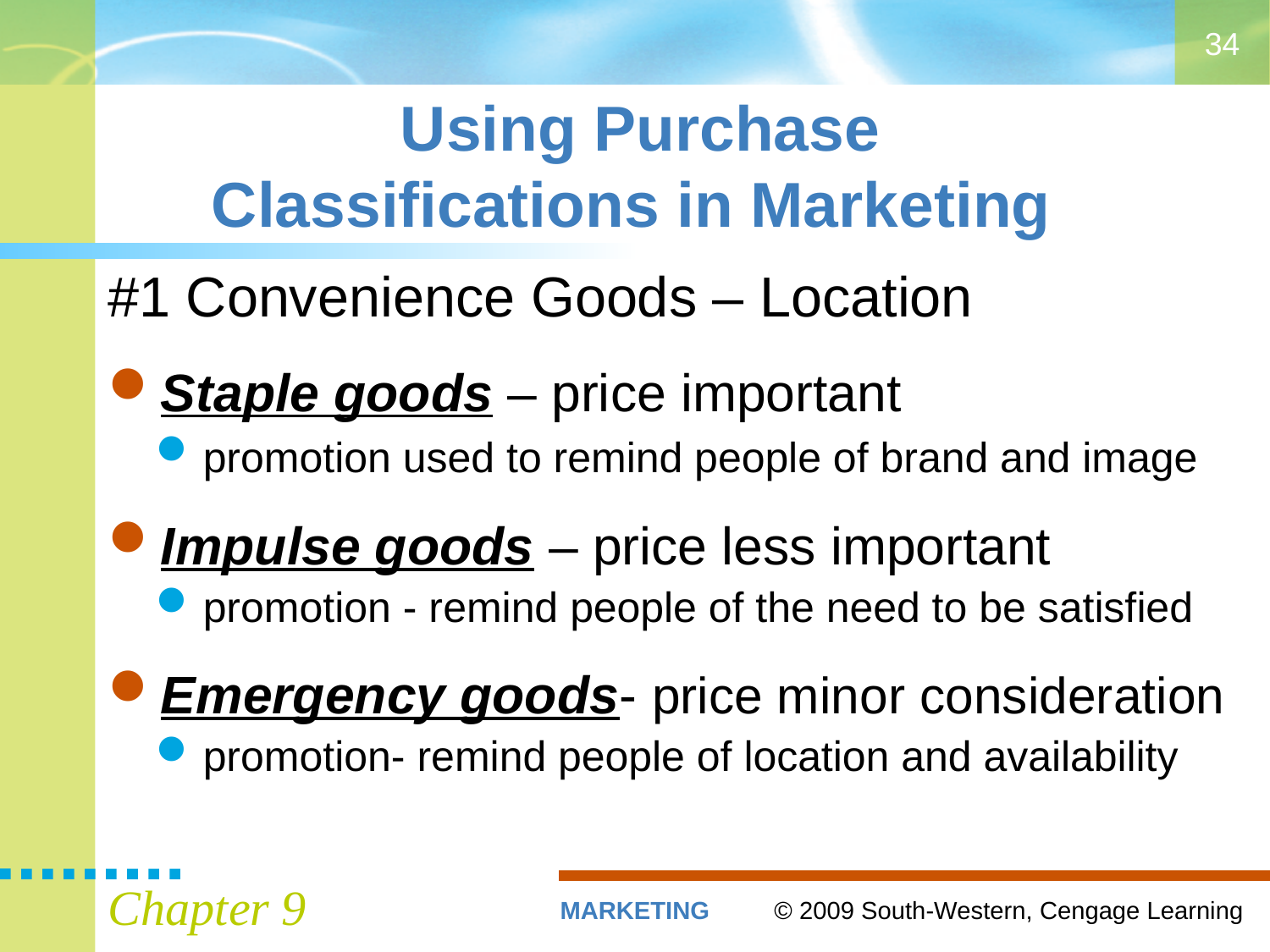

34
# Using Purchase Classifications in Marketing
#1 Convenience Goods – Location
Staple goods – price important
promotion used to remind people of brand and image
Impulse goods – price less important
promotion - remind people of the need to be satisfied
Emergency goods- price minor consideration
promotion- remind people of location and availability
Chapter 9